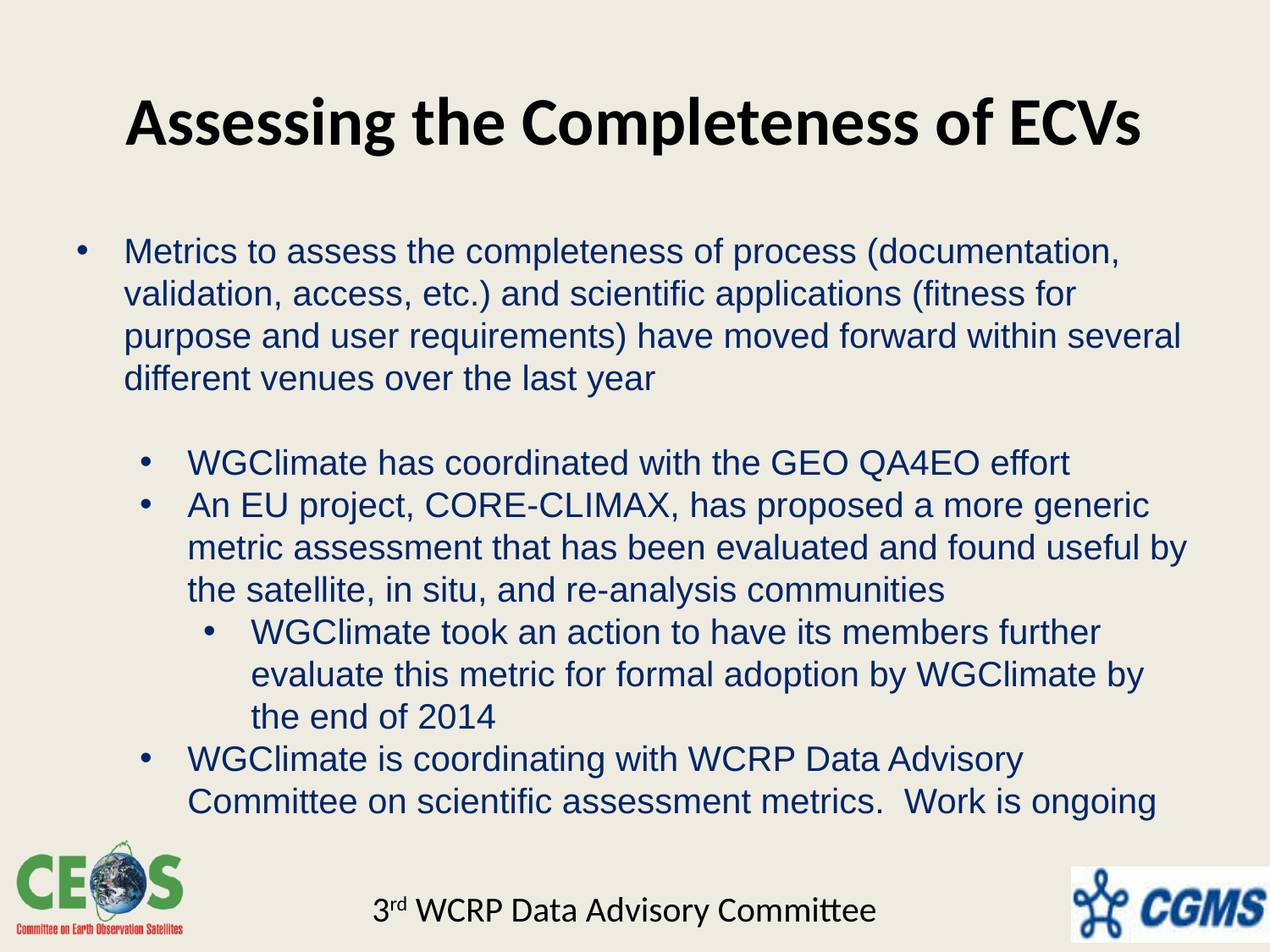

# Assessing the Completeness of ECVs
Metrics to assess the completeness of process (documentation, validation, access, etc.) and scientific applications (fitness for purpose and user requirements) have moved forward within several different venues over the last year

WGClimate has coordinated with the GEO QA4EO effort
An EU project, CORE-CLIMAX, has proposed a more generic metric assessment that has been evaluated and found useful by the satellite, in situ, and re-analysis communities
WGClimate took an action to have its members further evaluate this metric for formal adoption by WGClimate by the end of 2014
WGClimate is coordinating with WCRP Data Advisory Committee on scientific assessment metrics.  Work is ongoing

3rd WCRP Data Advisory Committee